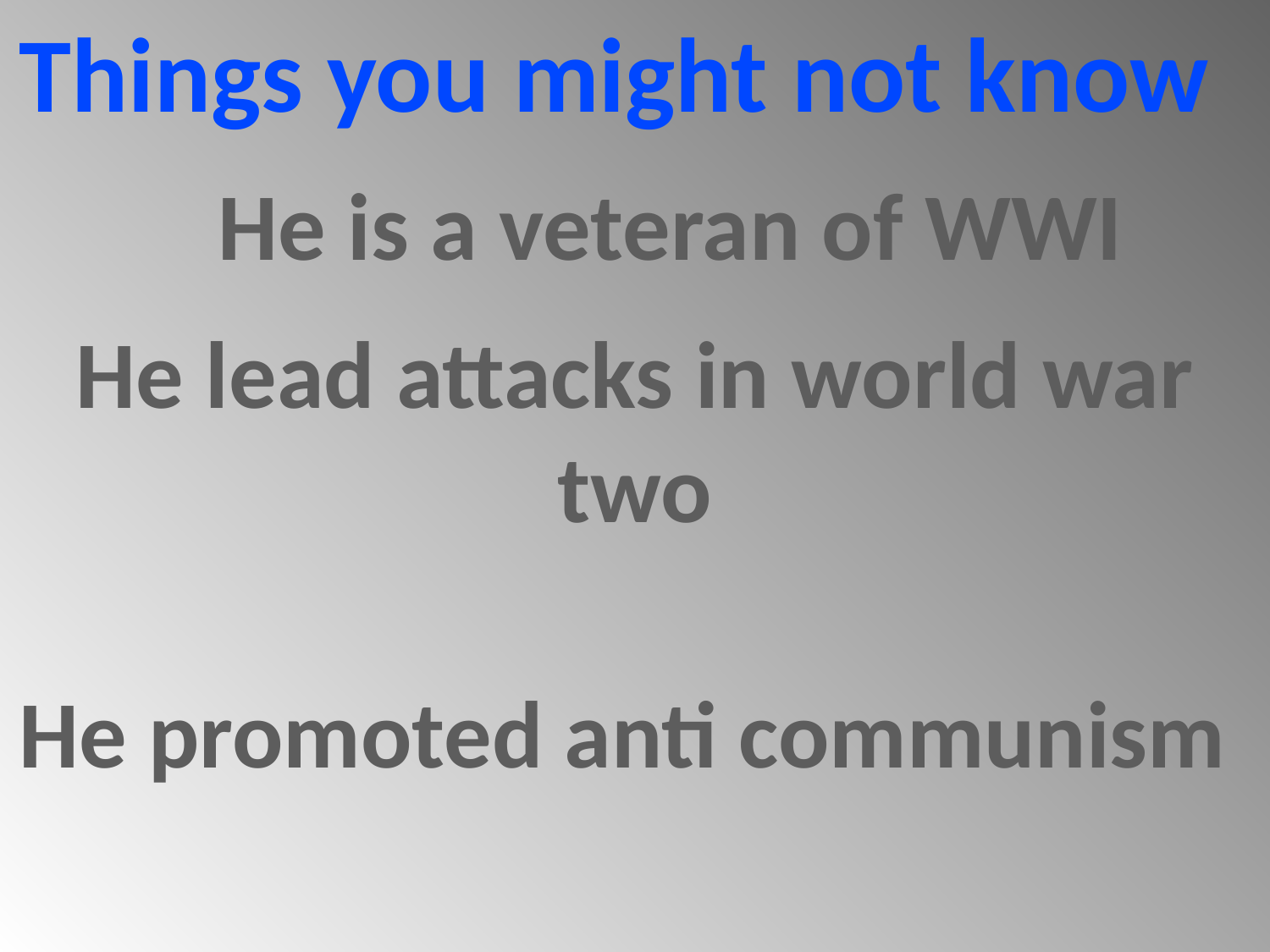

Things you might not know
He is a veteran of WWI
He lead attacks in world war two
He promoted anti communism